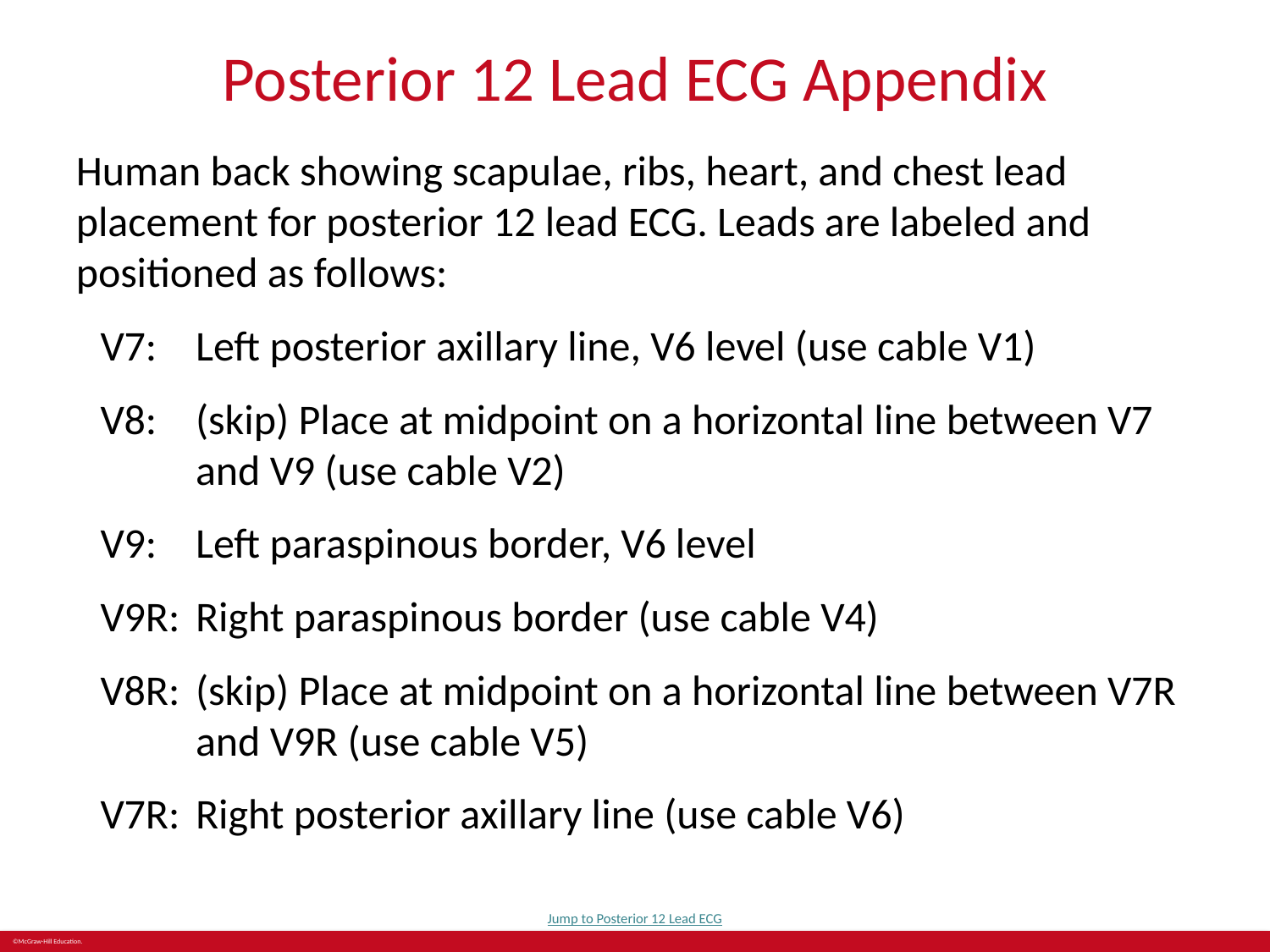

# Posterior 12 Lead ECG Appendix
Human back showing scapulae, ribs, heart, and chest lead placement for posterior 12 lead ECG. Leads are labeled and positioned as follows:
V7: 	Left posterior axillary line, V6 level (use cable V1)
V8: 	(skip) Place at midpoint on a horizontal line between V7 and V9 (use cable V2)
V9:	Left paraspinous border, V6 level
V9R:	Right paraspinous border (use cable V4)
V8R:	(skip) Place at midpoint on a horizontal line between V7R and V9R (use cable V5)
V7R:	Right posterior axillary line (use cable V6)

Jump to Posterior 12 Lead ECG